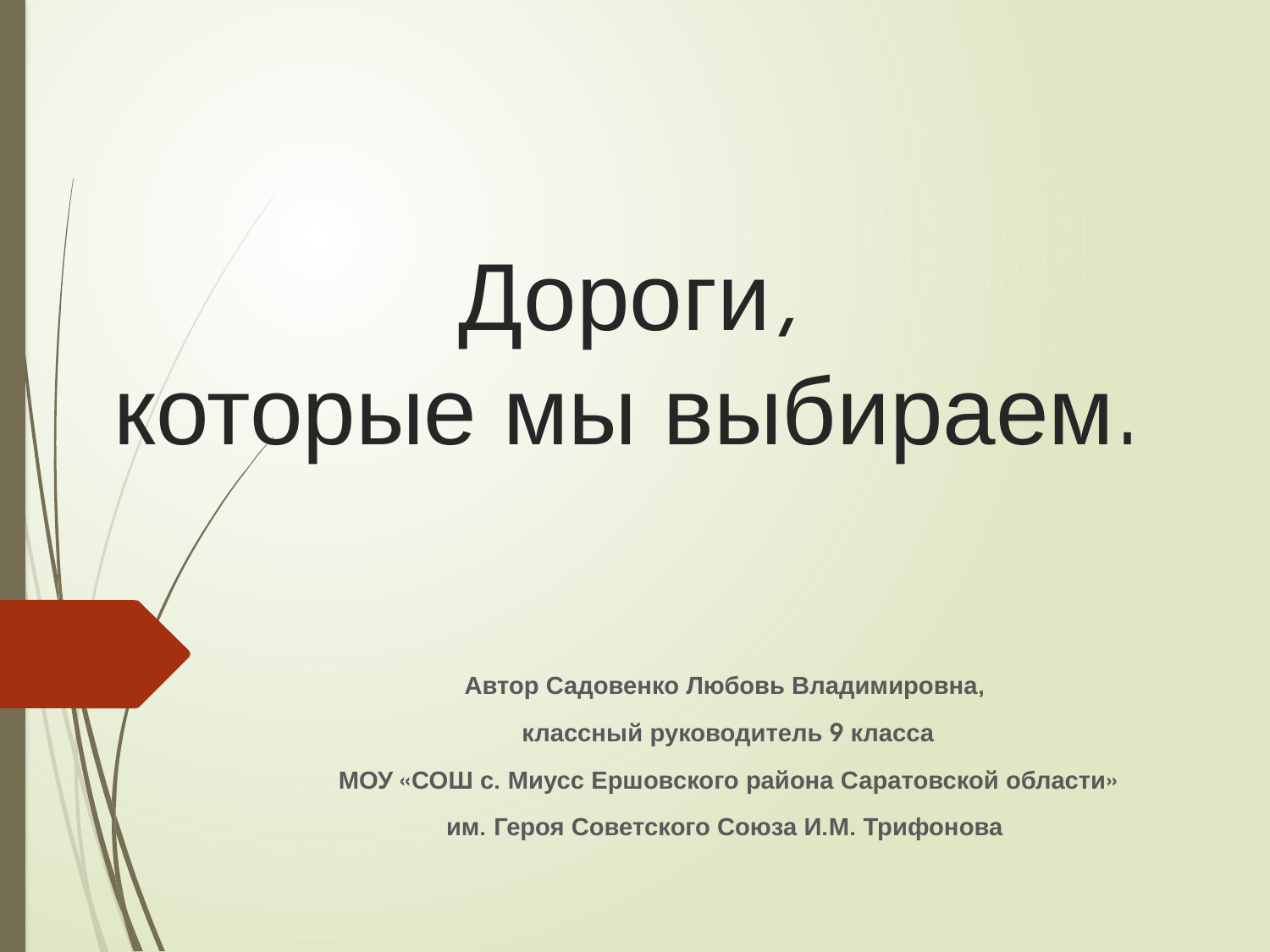

# Дороги, которые мы выбираем.
Автор Садовенко Любовь Владимировна,
классный руководитель 9 класса
 МОУ «СОШ с. Миусс Ершовского района Саратовской области»
им. Героя Советского Союза И.М. Трифонова